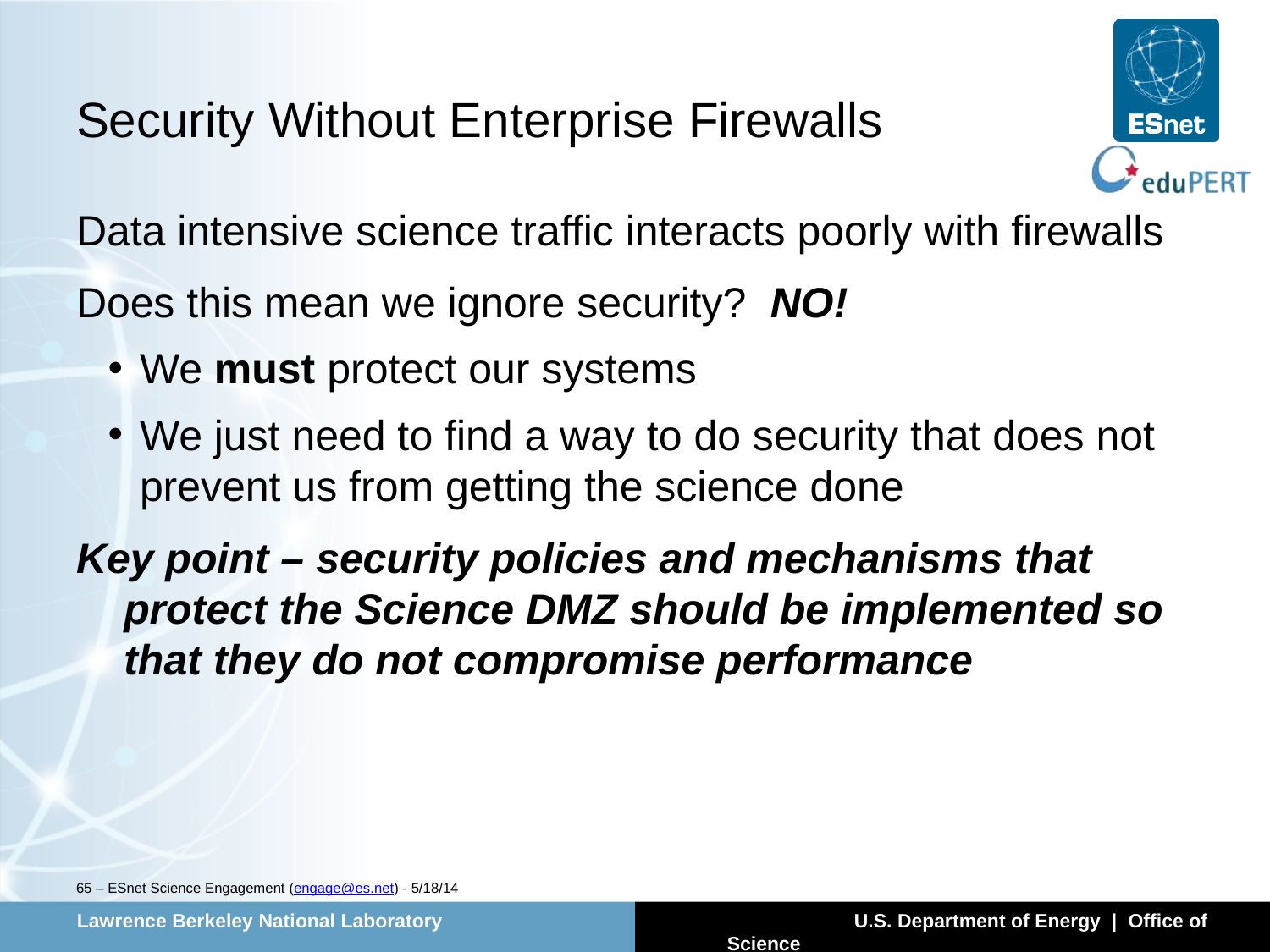

# Security Without Enterprise Firewalls
Data intensive science traffic interacts poorly with firewalls
Does this mean we ignore security?  NO!
We must protect our systems
We just need to find a way to do security that does not prevent us from getting the science done
Key point – security policies and mechanisms that protect the Science DMZ should be implemented so that they do not compromise performance

65 – ESnet Science Engagement (engage@es.net) - 5/18/14